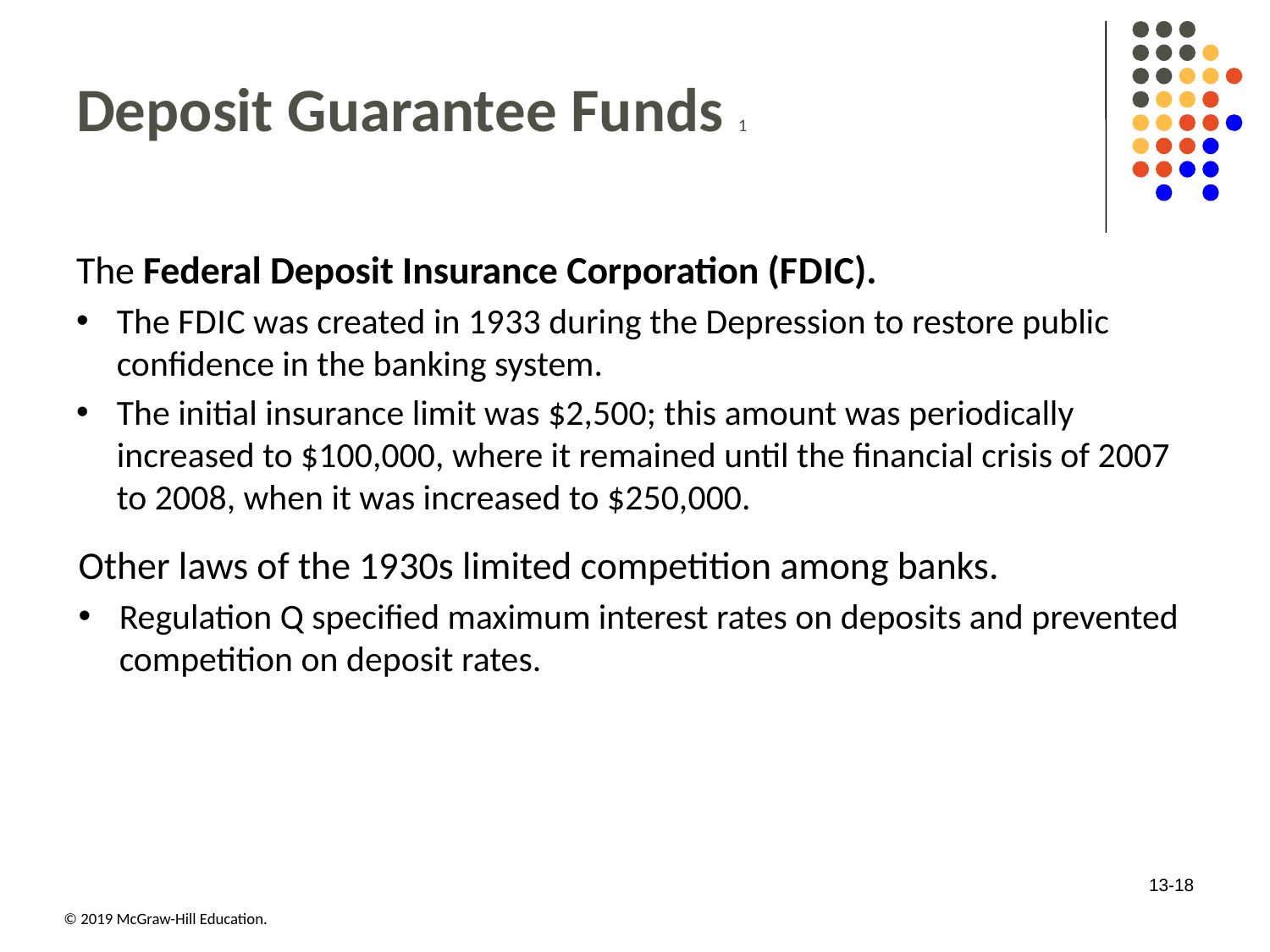

# Deposit Guarantee Funds 1
The Federal Deposit Insurance Corporation (F D I C).
The F D I C was created in 19 33 during the Depression to restore public confidence in the banking system.
The initial insurance limit was $2,500; this amount was periodically increased to $100,000, where it remained until the financial crisis of 2007 to 2008, when it was increased to $250,000.
Other laws of the 19 30s limited competition among banks.
Regulation Q specified maximum interest rates on deposits and prevented competition on deposit rates.
13-18